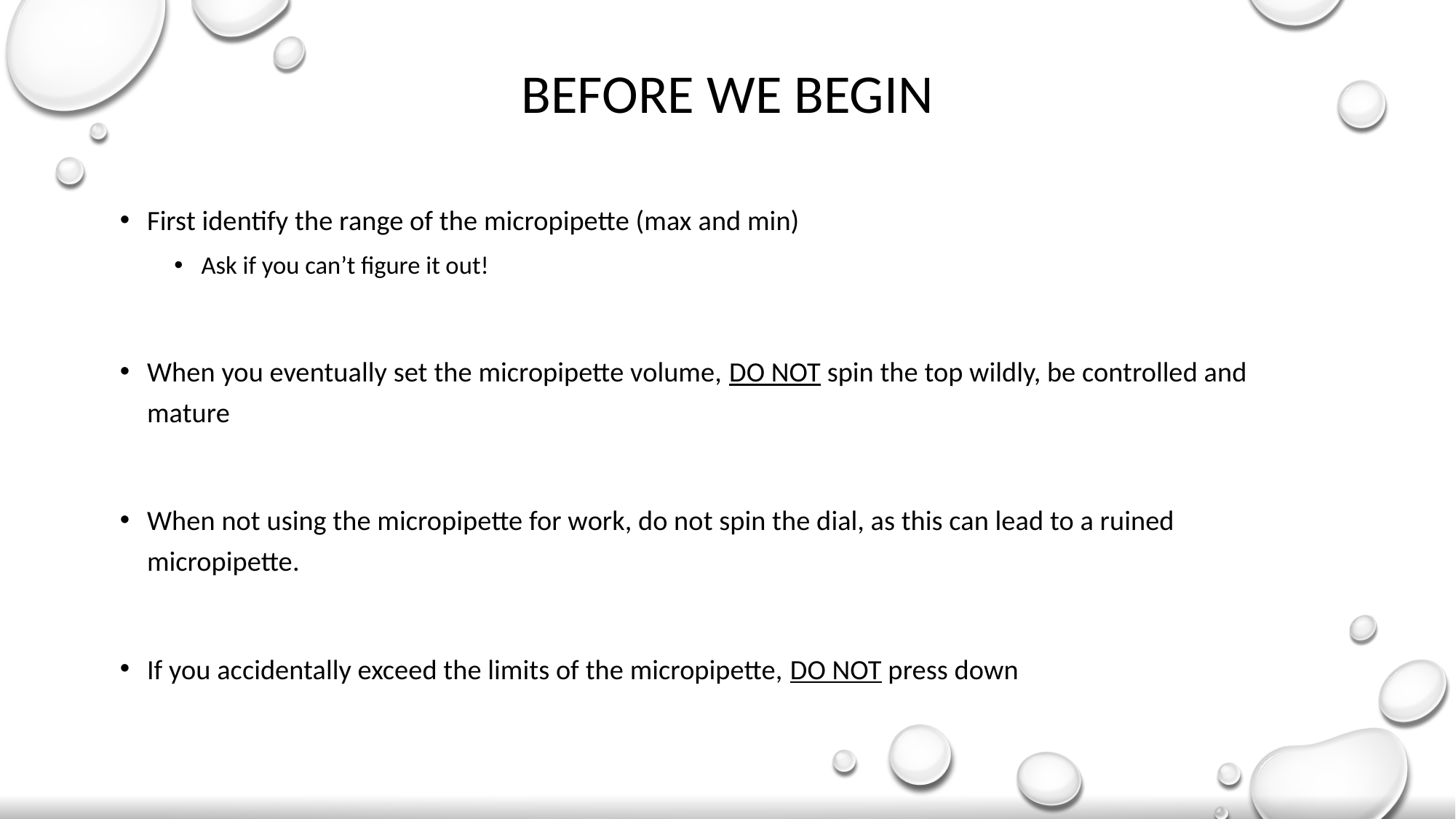

# Before we begin
First identify the range of the micropipette (max and min)
Ask if you can’t figure it out!

When you eventually set the micropipette volume, DO NOT spin the top wildly, be controlled and mature

When not using the micropipette for work, do not spin the dial, as this can lead to a ruined micropipette.

If you accidentally exceed the limits of the micropipette, DO NOT press down